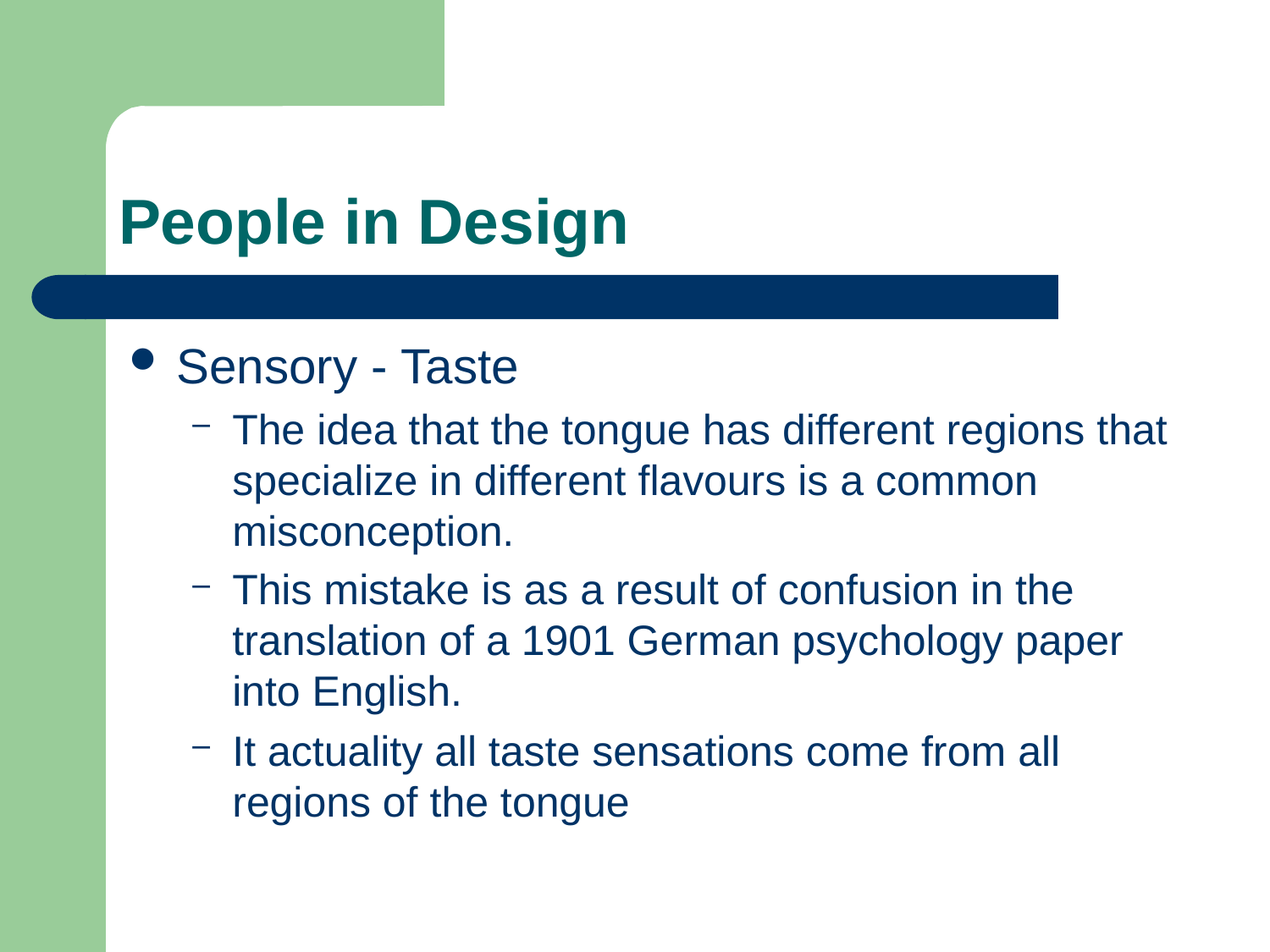

# People in Design
Sensory - Taste
The idea that the tongue has different regions that specialize in different flavours is a common misconception.
This mistake is as a result of confusion in the translation of a 1901 German psychology paper into English.
It actuality all taste sensations come from all regions of the tongue